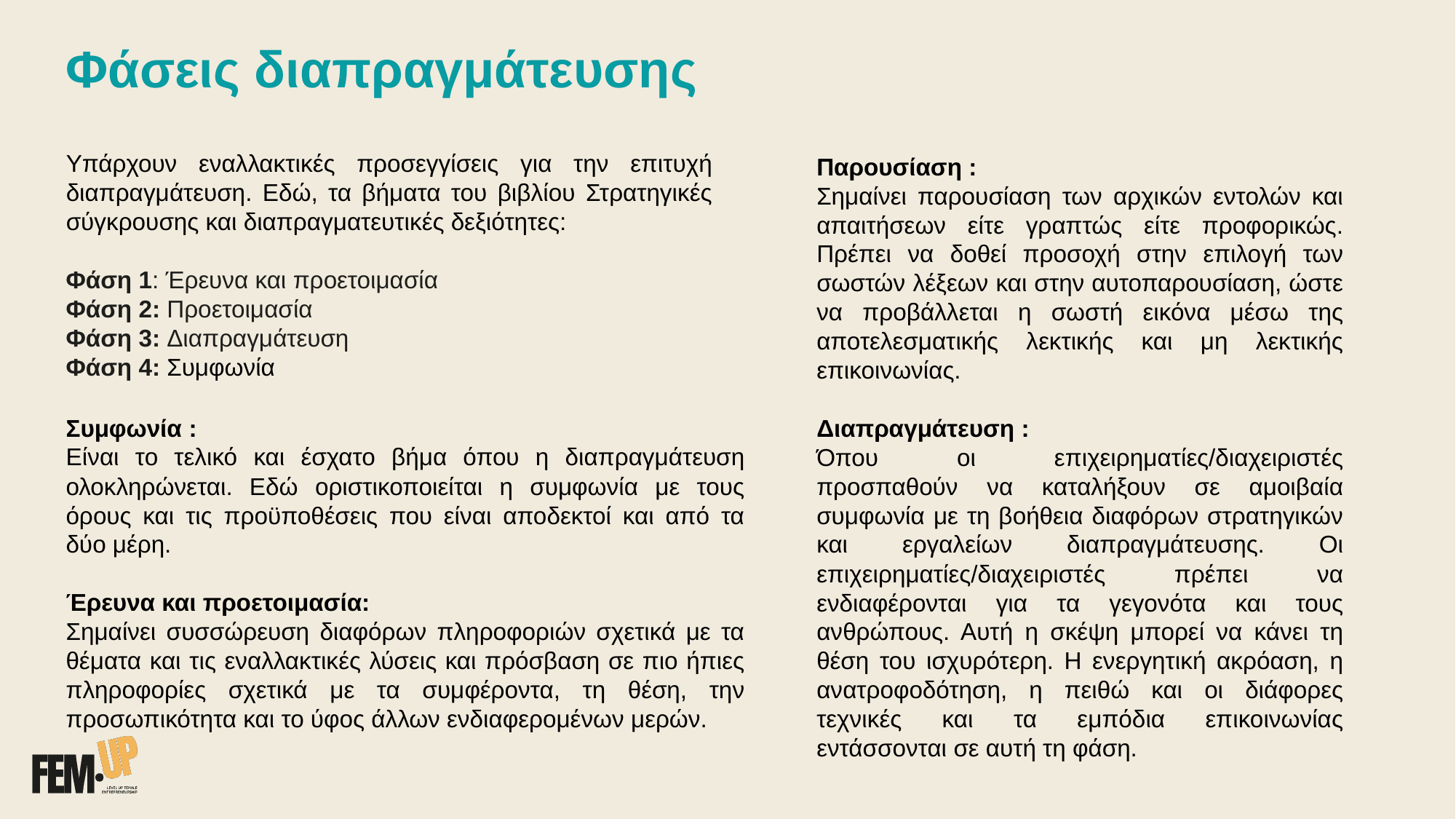

Φάσεις διαπραγμάτευσης
Υπάρχουν εναλλακτικές προσεγγίσεις για την επιτυχή διαπραγμάτευση. Εδώ, τα βήματα του βιβλίου Στρατηγικές σύγκρουσης και διαπραγματευτικές δεξιότητες:
Παρουσίαση :
Σημαίνει παρουσίαση των αρχικών εντολών και απαιτήσεων είτε γραπτώς είτε προφορικώς. Πρέπει να δοθεί προσοχή στην επιλογή των σωστών λέξεων και στην αυτοπαρουσίαση, ώστε να προβάλλεται η σωστή εικόνα μέσω της αποτελεσματικής λεκτικής και μη λεκτικής επικοινωνίας.

Διαπραγμάτευση :
Όπου οι επιχειρηματίες/διαχειριστές προσπαθούν να καταλήξουν σε αμοιβαία συμφωνία με τη βοήθεια διαφόρων στρατηγικών και εργαλείων διαπραγμάτευσης. Οι επιχειρηματίες/διαχειριστές πρέπει να ενδιαφέρονται για τα γεγονότα και τους ανθρώπους. Αυτή η σκέψη μπορεί να κάνει τη θέση του ισχυρότερη. Η ενεργητική ακρόαση, η ανατροφοδότηση, η πειθώ και οι διάφορες τεχνικές και τα εμπόδια επικοινωνίας εντάσσονται σε αυτή τη φάση.
Φάση 1: Έρευνα και προετοιμασία
Φάση 2: Προετοιμασία
Φάση 3: Διαπραγμάτευση
Φάση 4: Συμφωνία
Συμφωνία :
Είναι το τελικό και έσχατο βήμα όπου η διαπραγμάτευση ολοκληρώνεται. Εδώ οριστικοποιείται η συμφωνία με τους όρους και τις προϋποθέσεις που είναι αποδεκτοί και από τα δύο μέρη.

Έρευνα και προετοιμασία:
Σημαίνει συσσώρευση διαφόρων πληροφοριών σχετικά με τα θέματα και τις εναλλακτικές λύσεις και πρόσβαση σε πιο ήπιες πληροφορίες σχετικά με τα συμφέροντα, τη θέση, την προσωπικότητα και το ύφος άλλων ενδιαφερομένων μερών.